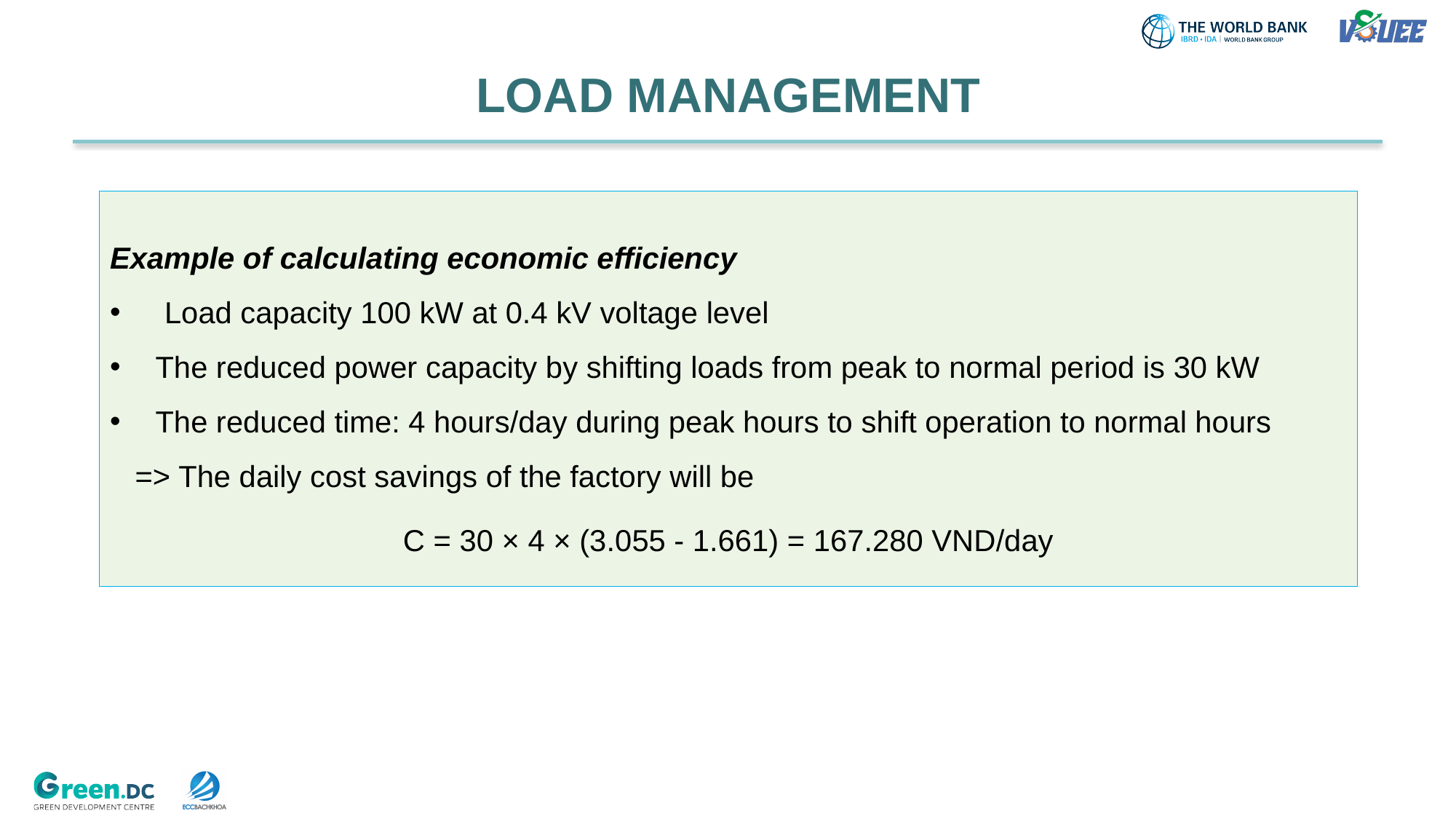

LOAD MANAGEMENT
Example of calculating economic efficiency
Load capacity 100 kW at 0.4 kV voltage level
The reduced power capacity by shifting loads from peak to normal period is 30 kW
The reduced time: 4 hours/day during peak hours to shift operation to normal hours
   => The daily cost savings of the factory will be
C = 30 × 4 × (3.055 - 1.661) = 167.280 VND/day